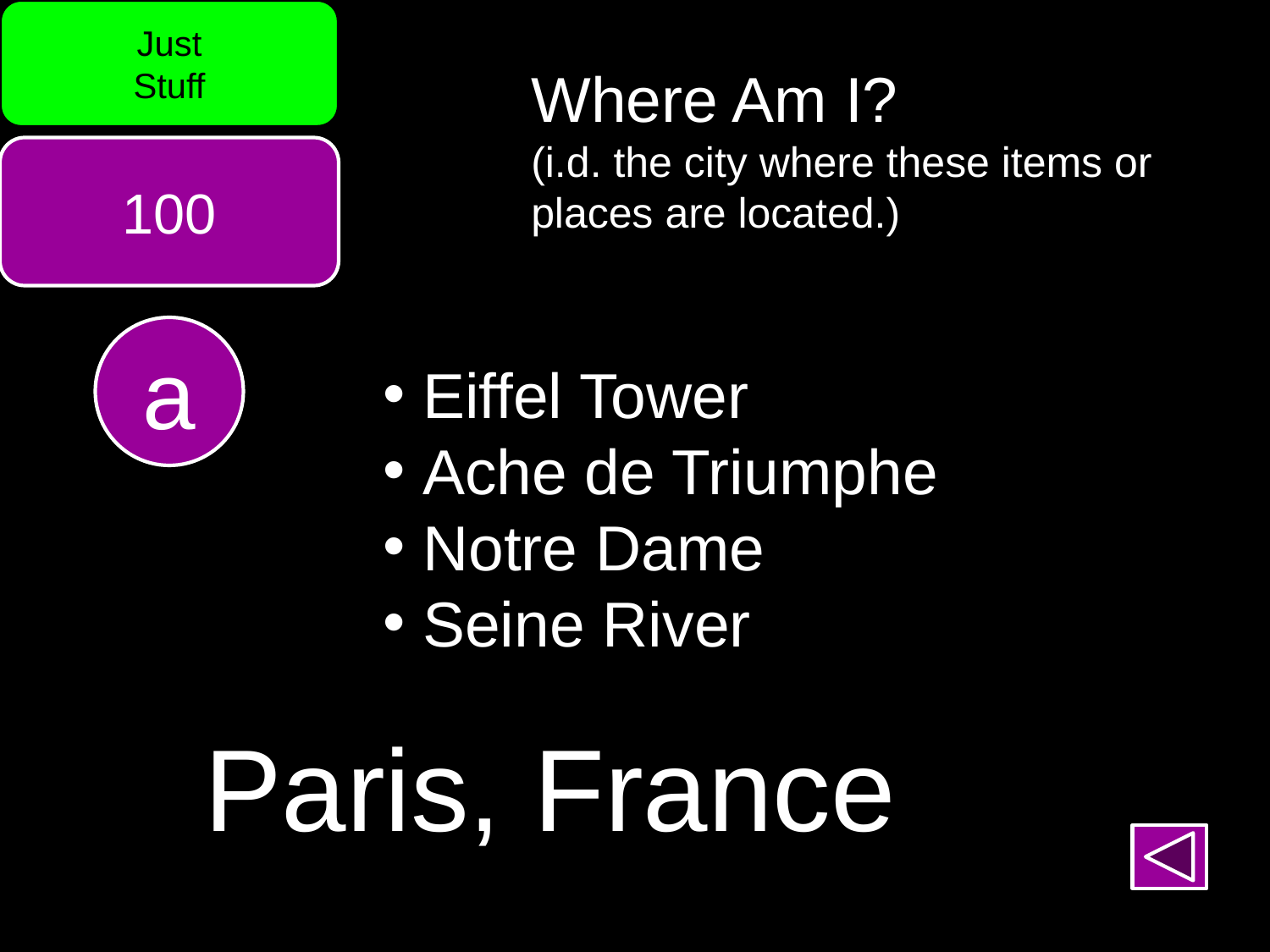

Just
Stuff
Where Am I?
(i.d. the city where these items or places are located.)
100
a
 Eiffel Tower
 Ache de Triumphe
 Notre Dame
 Seine River
Paris, France